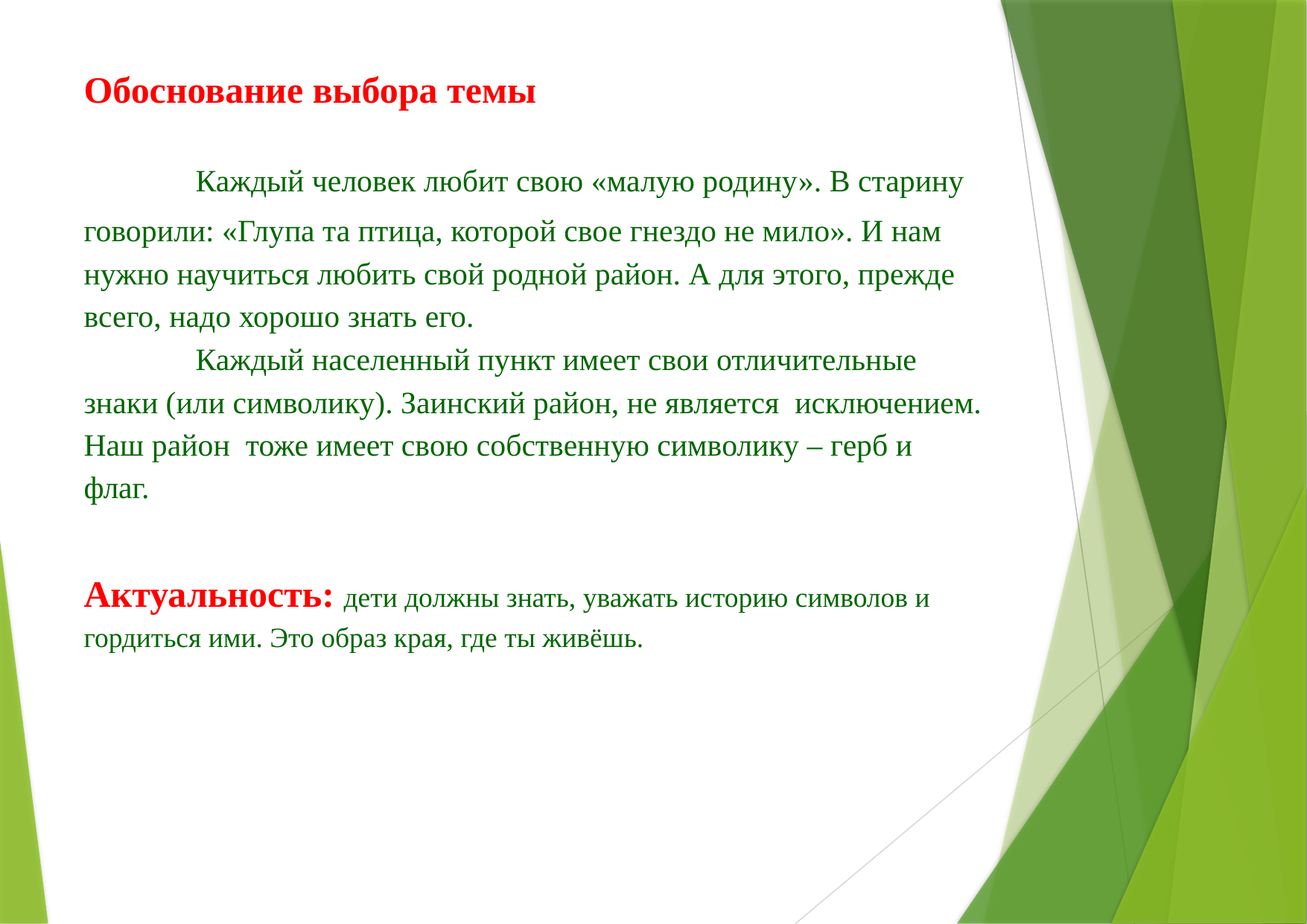

# Обоснование выбора темы Каждый человек любит свою «малую родину». В старину говорили: «Глупа та птица, которой свое гнездо не мило». И нам нужно научиться любить свой родной район. А для этого, прежде всего, надо хорошо знать его. Каждый населенный пункт имеет свои отличительные знаки (или символику). Заинский район, не является  исключением. Наш район  тоже имеет свою собственную символику – герб и флаг.   Актуальность: дети должны знать, уважать историю символов и гордиться ими. Это образ края, где ты живёшь.